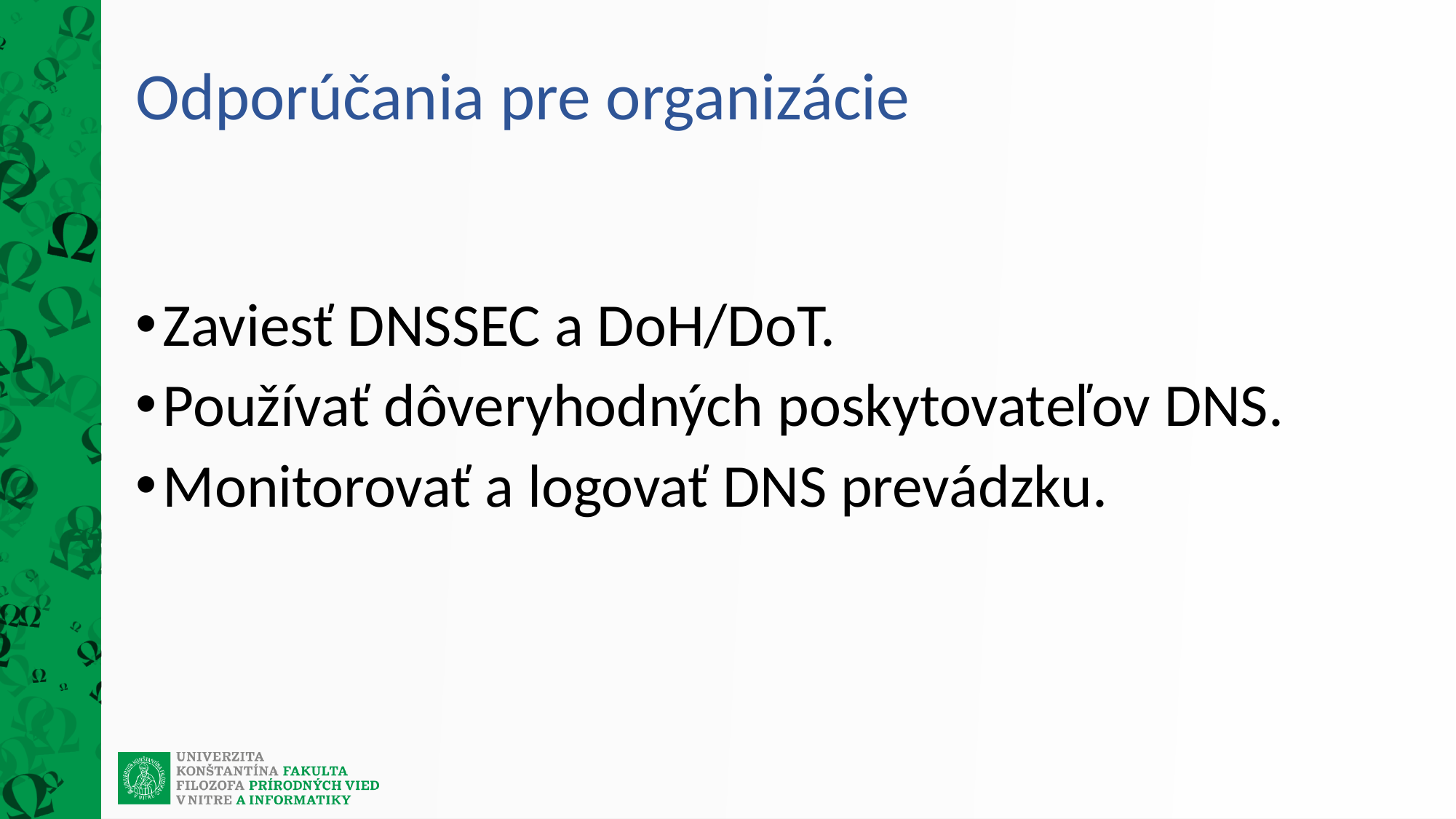

# Odporúčania pre organizácie

Zaviesť DNSSEC a DoH/DoT.
Používať dôveryhodných poskytovateľov DNS.
Monitorovať a logovať DNS prevádzku.